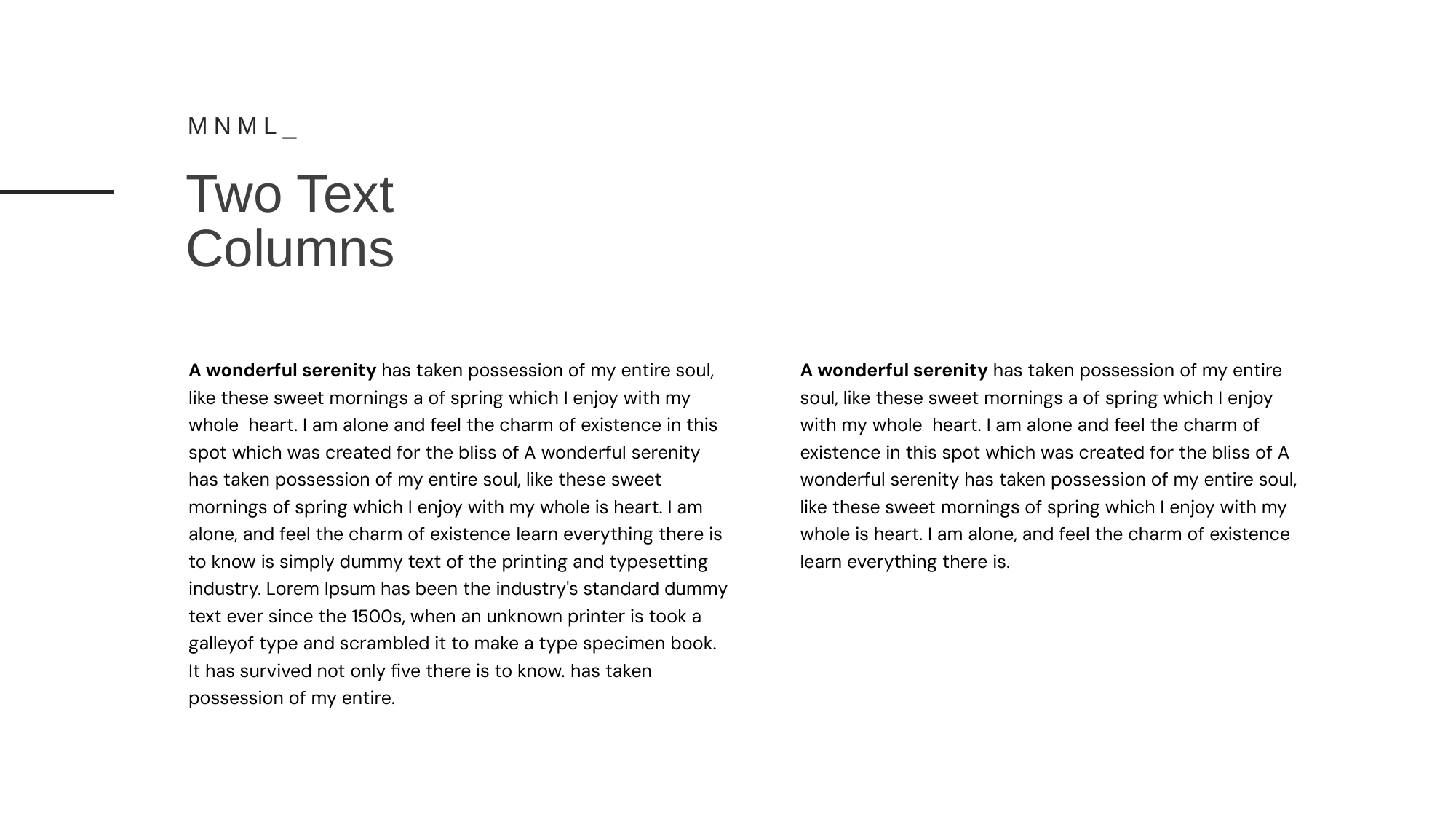

Mnml_
Two Text
Columns
A wonderful serenity has taken possession of my entire soul, like these sweet mornings a of spring which I enjoy with my whole  heart. I am alone and feel the charm of existence in this spot which was created for the bliss of A wonderful serenity has taken possession of my entire soul, like these sweet mornings of spring which I enjoy with my whole is heart. I am alone, and feel the charm of existence learn everything there is to know is simply dummy text of the printing and typesetting industry. Lorem Ipsum has been the industry's standard dummy text ever since the 1500s, when an unknown printer is took a galleyof type and scrambled it to make a type specimen book. It has survived not only five there is to know. has taken possession of my entire.
A wonderful serenity has taken possession of my entire soul, like these sweet mornings a of spring which I enjoy with my whole  heart. I am alone and feel the charm of existence in this spot which was created for the bliss of A wonderful serenity has taken possession of my entire soul, like these sweet mornings of spring which I enjoy with my whole is heart. I am alone, and feel the charm of existence learn everything there is.